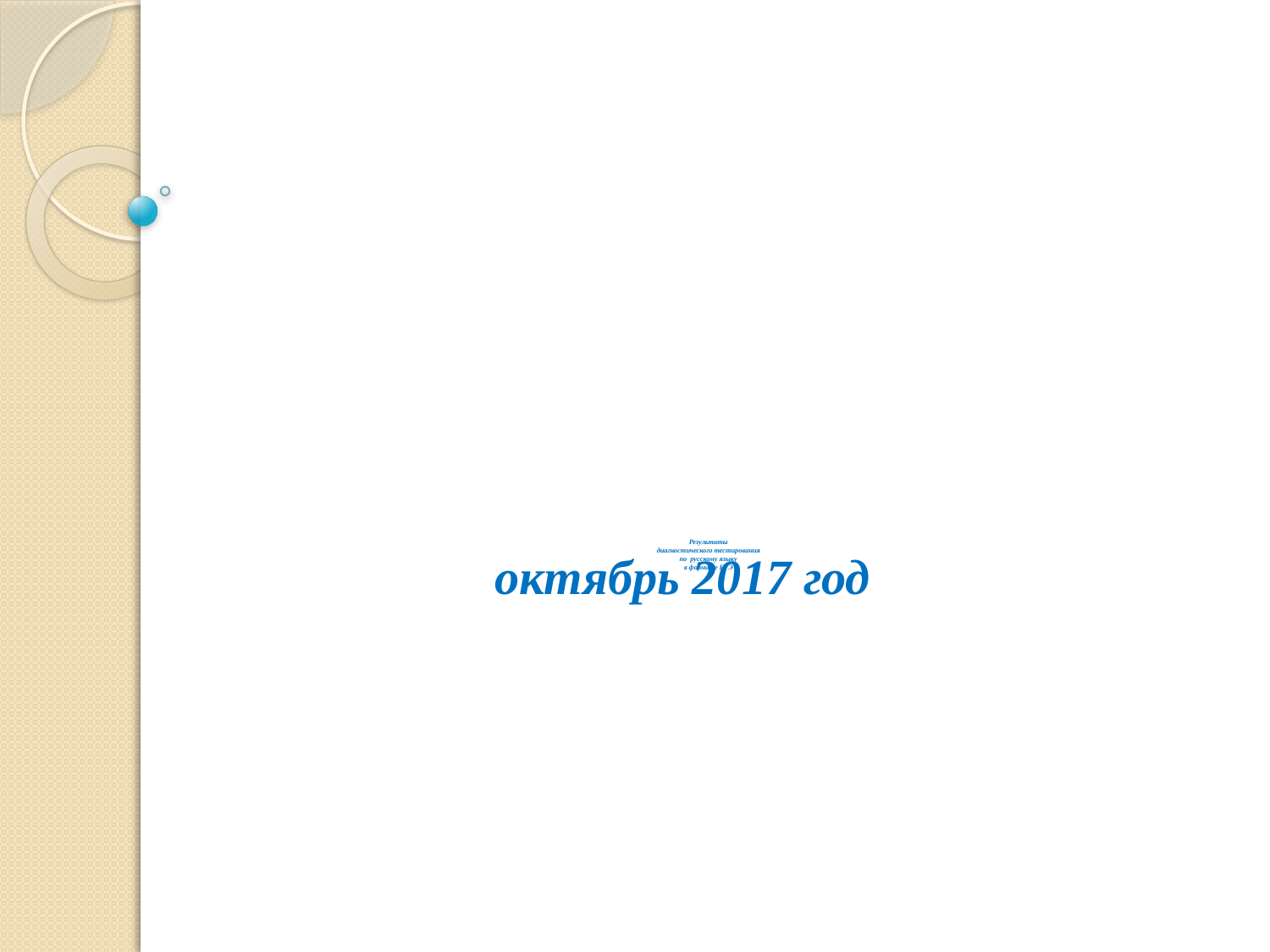

# Результаты диагностического тестирования по  русскому языку в формате ЕГЭ
 октябрь 2017 год